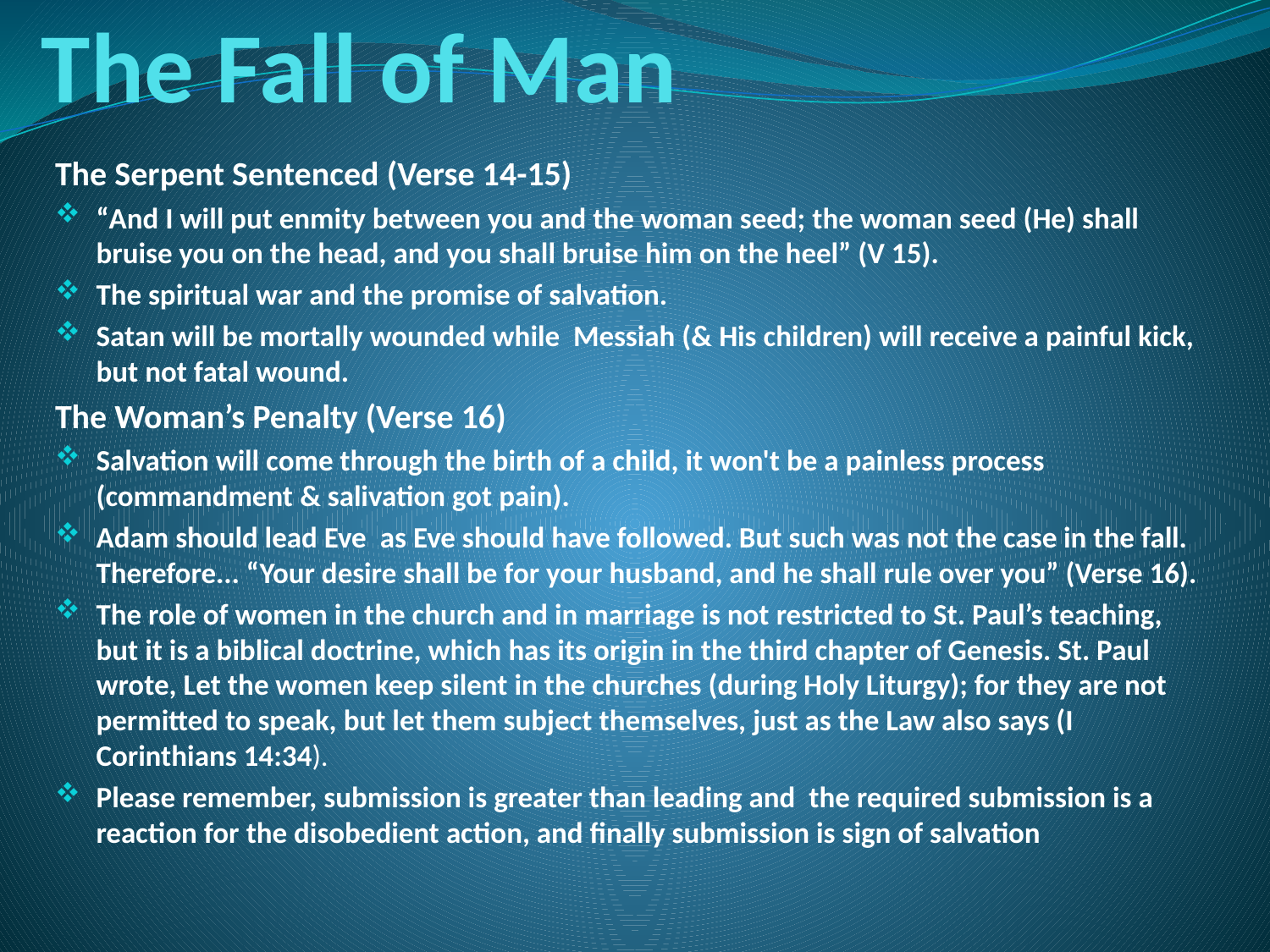

# The Fall of Man
The Serpent Sentenced (Verse 14-15)
“And I will put enmity between you and the woman seed; the woman seed (He) shall bruise you on the head, and you shall bruise him on the heel” (V 15).
The spiritual war and the promise of salvation.
Satan will be mortally wounded while  Messiah (& His children) will receive a painful kick, but not fatal wound.
The Woman’s Penalty (Verse 16)
Salvation will come through the birth of a child, it won't be a painless process (commandment & salivation got pain).
Adam should lead Eve  as Eve should have followed. But such was not the case in the fall. Therefore... “Your desire shall be for your husband, and he shall rule over you” (Verse 16).
The role of women in the church and in marriage is not restricted to St. Paul’s teaching, but it is a biblical doctrine, which has its origin in the third chapter of Genesis. St. Paul wrote, Let the women keep silent in the churches (during Holy Liturgy); for they are not permitted to speak, but let them subject themselves, just as the Law also says (I Corinthians 14:34).
Please remember, submission is greater than leading and  the required submission is a reaction for the disobedient action, and finally submission is sign of salvation